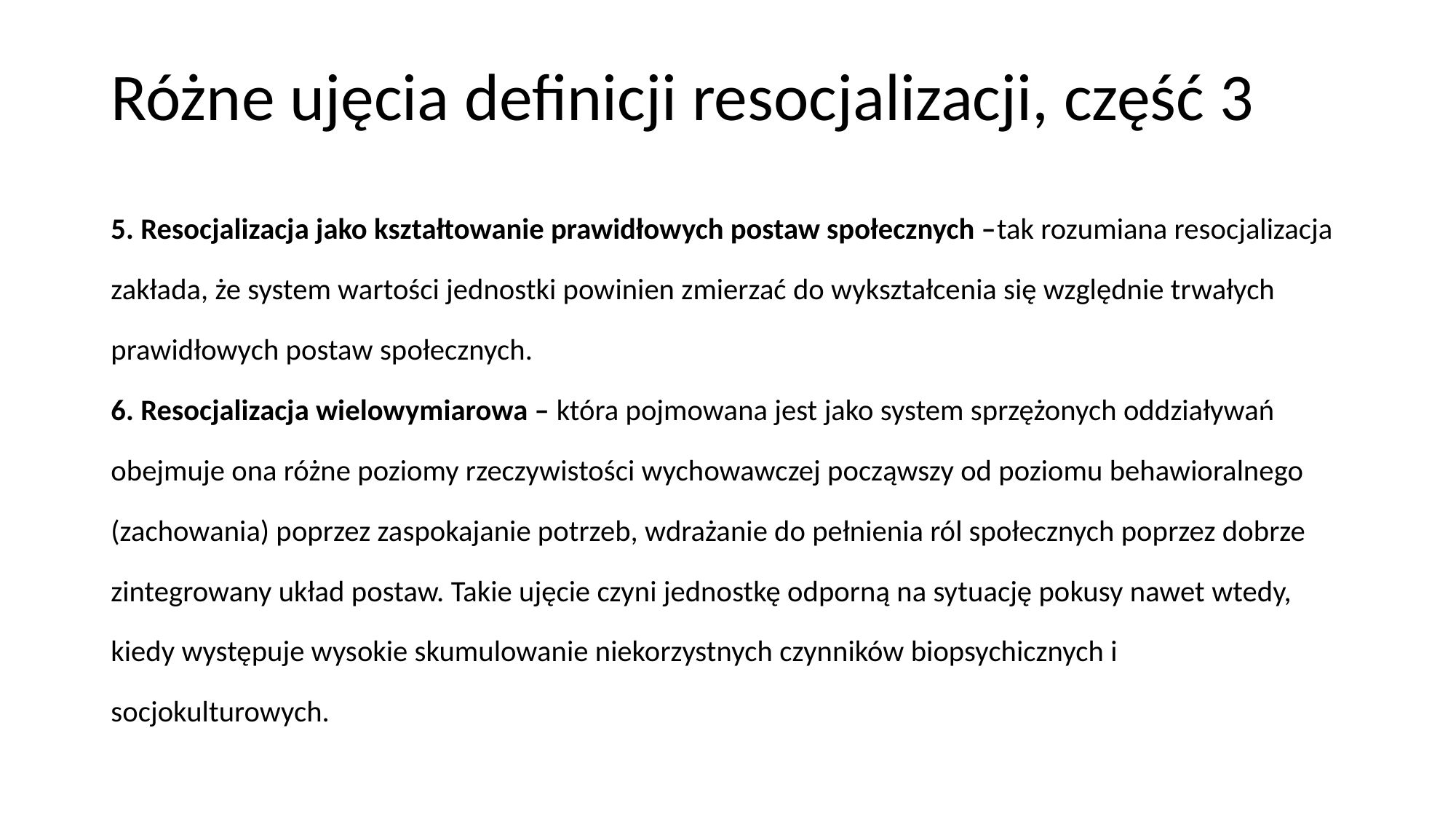

# Różne ujęcia definicji resocjalizacji, część 3
5. Resocjalizacja jako kształtowanie prawidłowych postaw społecznych –tak rozumiana resocjalizacja zakłada, że system wartości jednostki powinien zmierzać do wykształcenia się względnie trwałych prawidłowych postaw społecznych.
6. Resocjalizacja wielowymiarowa – która pojmowana jest jako system sprzężonych oddziaływań obejmuje ona różne poziomy rzeczywistości wychowawczej począwszy od poziomu behawioralnego (zachowania) poprzez zaspokajanie potrzeb, wdrażanie do pełnienia ról społecznych poprzez dobrze zintegrowany układ postaw. Takie ujęcie czyni jednostkę odporną na sytuację pokusy nawet wtedy, kiedy występuje wysokie skumulowanie niekorzystnych czynników biopsychicznych i socjokulturowych.